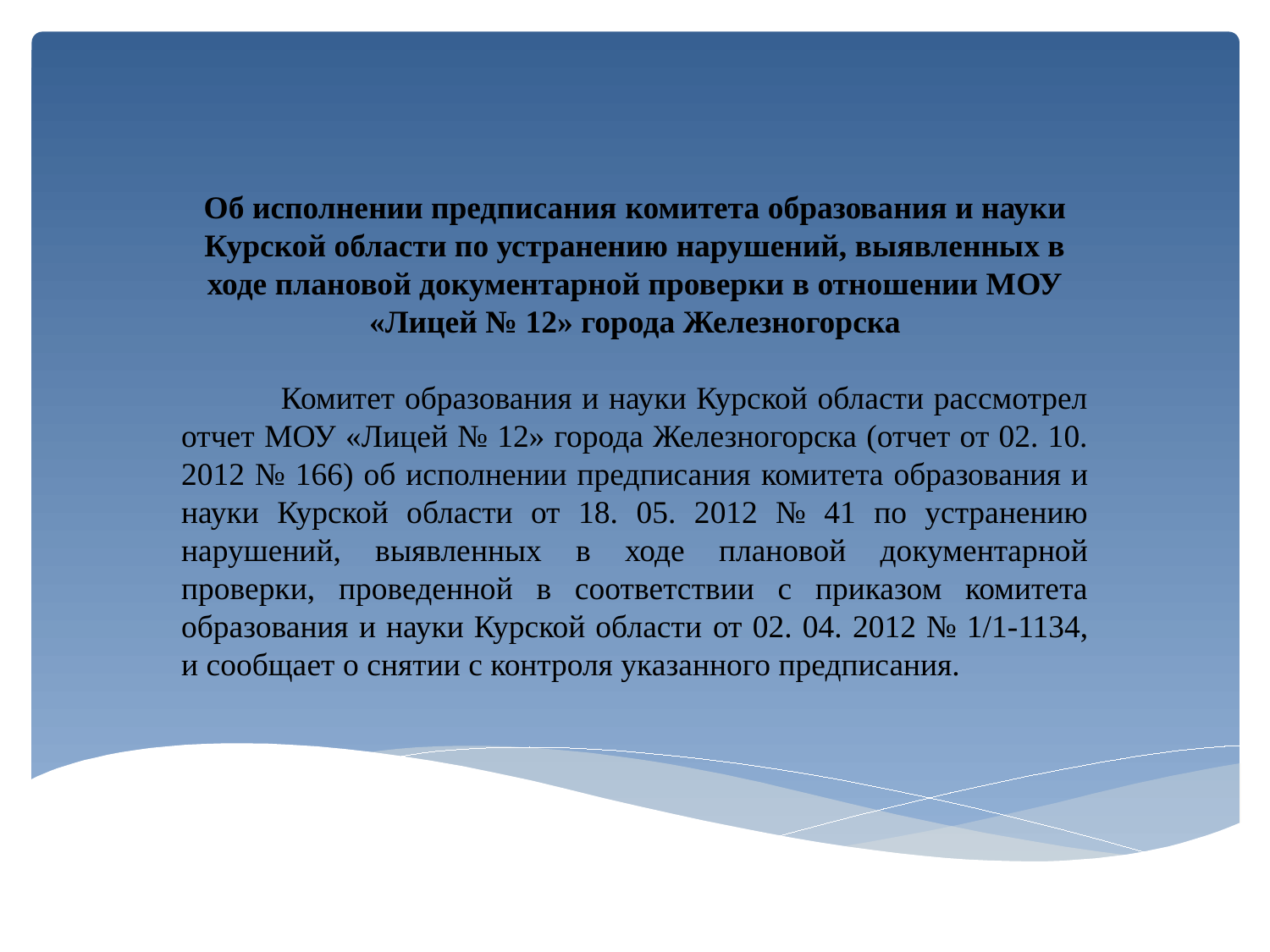

Об исполнении предписания комитета образования и науки Курской области по устранению нарушений, выявленных в ходе плановой документарной проверки в отношении МОУ «Лицей № 12» города Железногорска

          Комитет образования и науки Курской области рассмотрел отчет МОУ «Лицей № 12» города Железногорска (отчет от 02. 10. 2012 № 166) об исполнении предписания комитета образования и науки Курской области от 18. 05. 2012 № 41 по устранению нарушений, выявленных в ходе плановой документарной проверки, проведенной в соответствии с приказом комитета образования и науки Курской области от 02. 04. 2012 № 1/1-1134, и сообщает о снятии с контроля указанного предписания.